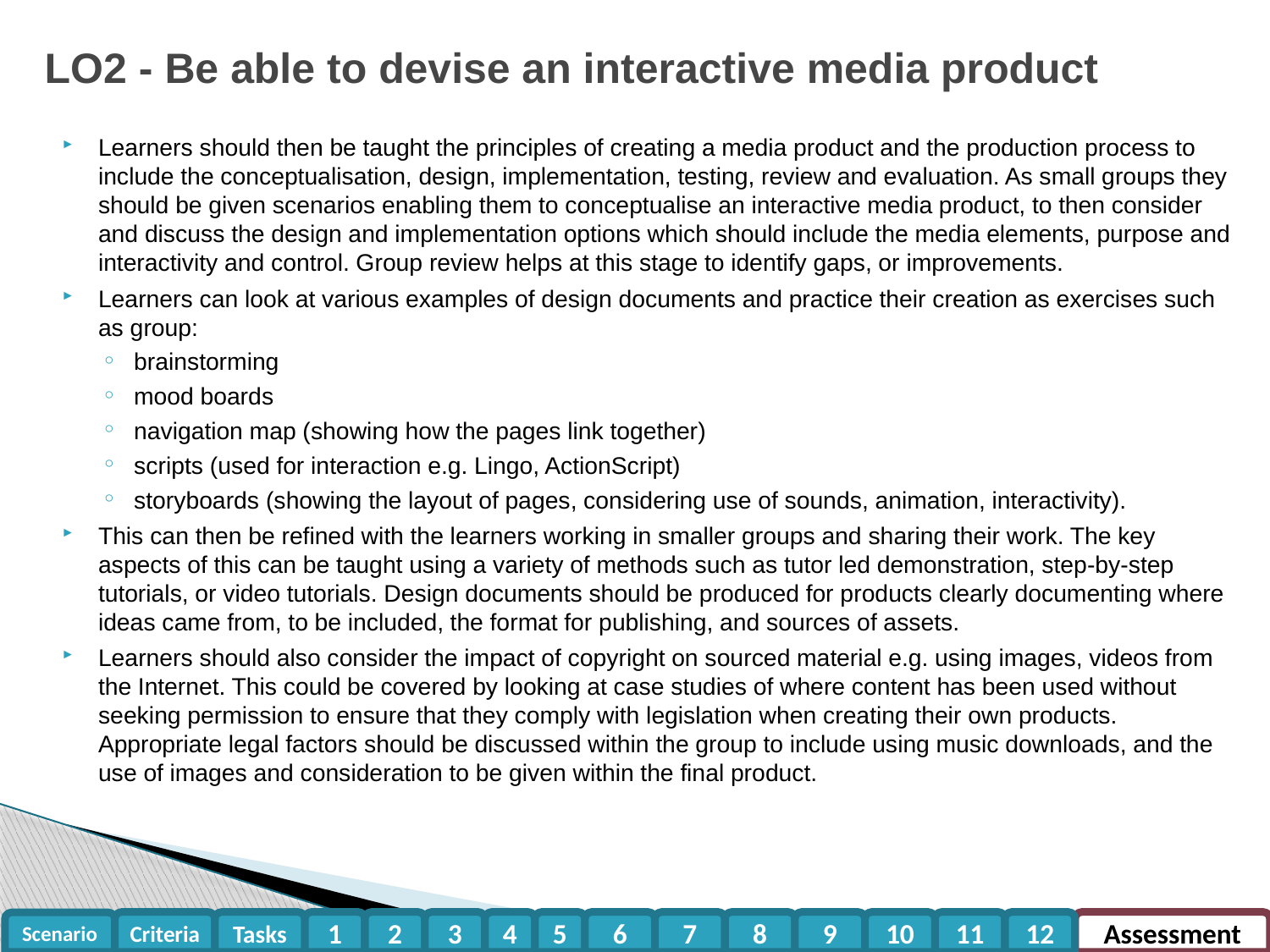

# LO2 - Be able to devise an interactive media product
Learners should then be taught the principles of creating a media product and the production process to include the conceptualisation, design, implementation, testing, review and evaluation. As small groups they should be given scenarios enabling them to conceptualise an interactive media product, to then consider and discuss the design and implementation options which should include the media elements, purpose and interactivity and control. Group review helps at this stage to identify gaps, or improvements.
Learners can look at various examples of design documents and practice their creation as exercises such as group:
brainstorming
mood boards
navigation map (showing how the pages link together)
scripts (used for interaction e.g. Lingo, ActionScript)
storyboards (showing the layout of pages, considering use of sounds, animation, interactivity).
This can then be refined with the learners working in smaller groups and sharing their work. The key aspects of this can be taught using a variety of methods such as tutor led demonstration, step-by-step tutorials, or video tutorials. Design documents should be produced for products clearly documenting where ideas came from, to be included, the format for publishing, and sources of assets.
Learners should also consider the impact of copyright on sourced material e.g. using images, videos from the Internet. This could be covered by looking at case studies of where content has been used without seeking permission to ensure that they comply with legislation when creating their own products. Appropriate legal factors should be discussed within the group to include using music downloads, and the use of images and consideration to be given within the final product.